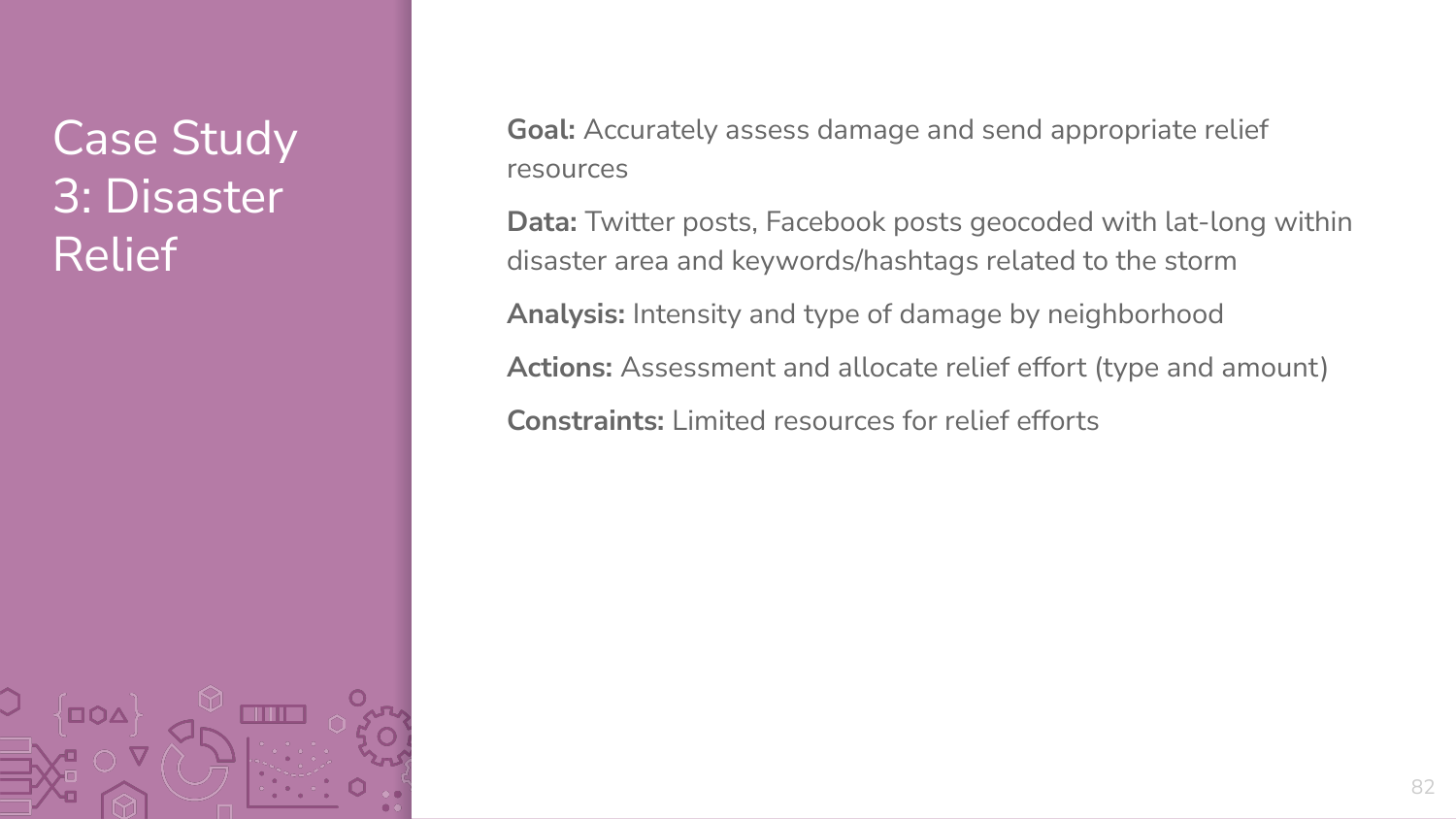

# Case Study 3: Disaster Relief
Goal: Accurately assess damage and send appropriate relief resources
Data: Twitter posts, Facebook posts geocoded with lat-long within disaster area and keywords/hashtags related to the storm
Analysis: Intensity and type of damage by neighborhood
Actions: Assessment and allocate relief effort (type and amount)
Constraints: Limited resources for relief efforts

82